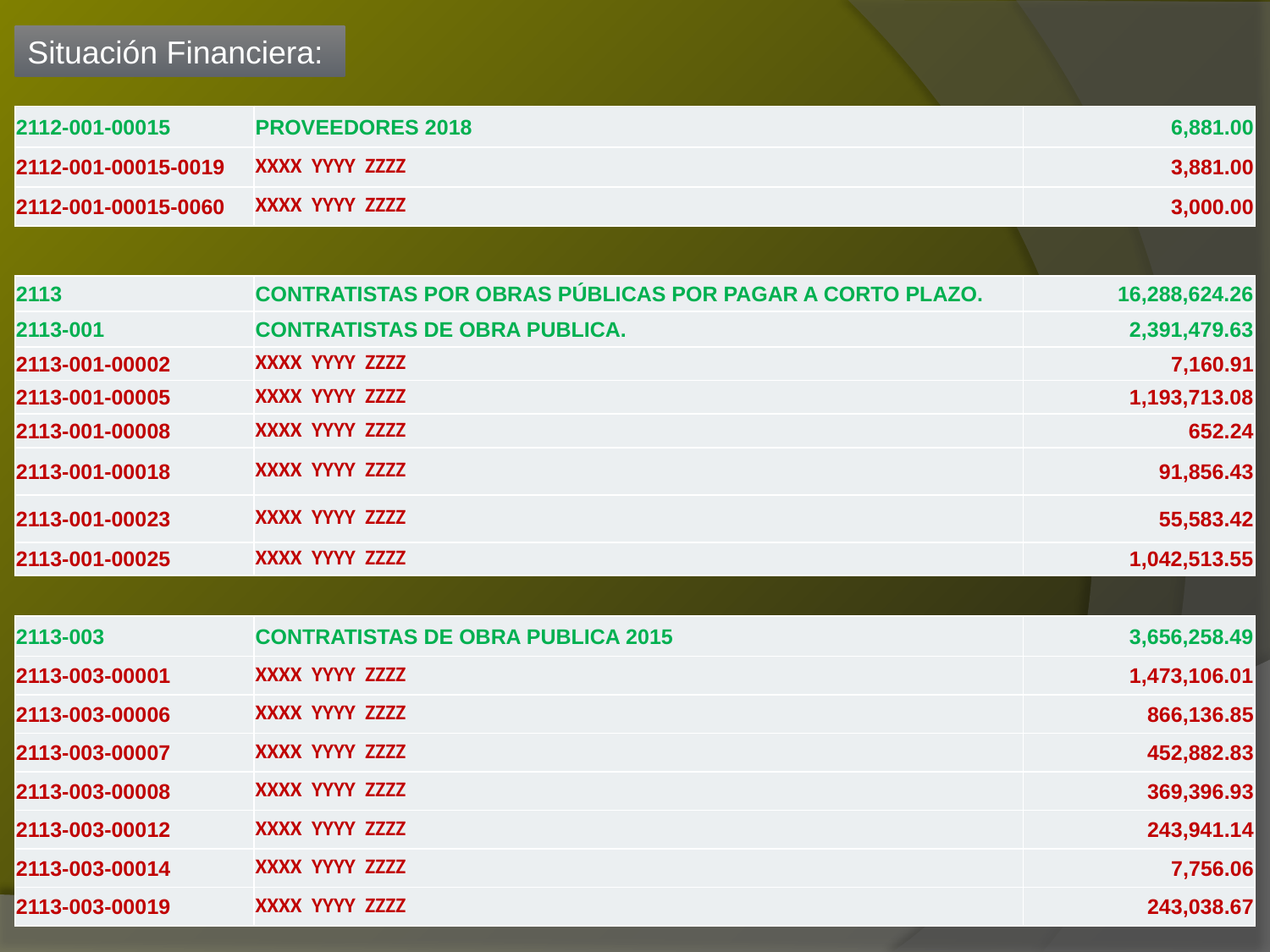

Situación Financiera:
| 2112-001-00015 | PROVEEDORES 2018 | 6,881.00 |
| --- | --- | --- |
| 2112-001-00015-0019 | XXXX YYYY ZZZZ | 3,881.00 |
| 2112-001-00015-0060 | XXXX YYYY ZZZZ | 3,000.00 |
| 2113 | CONTRATISTAS POR OBRAS PÚBLICAS POR PAGAR A CORTO PLAZO. | 16,288,624.26 |
| --- | --- | --- |
| 2113-001 | CONTRATISTAS DE OBRA PUBLICA. | 2,391,479.63 |
| 2113-001-00002 | XXXX YYYY ZZZZ | 7,160.91 |
| 2113-001-00005 | XXXX YYYY ZZZZ | 1,193,713.08 |
| 2113-001-00008 | XXXX YYYY ZZZZ | 652.24 |
| 2113-001-00018 | XXXX YYYY ZZZZ | 91,856.43 |
| 2113-001-00023 | XXXX YYYY ZZZZ | 55,583.42 |
| 2113-001-00025 | XXXX YYYY ZZZZ | 1,042,513.55 |
| 2113-003 | CONTRATISTAS DE OBRA PUBLICA 2015 | 3,656,258.49 |
| --- | --- | --- |
| 2113-003-00001 | XXXX YYYY ZZZZ | 1,473,106.01 |
| 2113-003-00006 | XXXX YYYY ZZZZ | 866,136.85 |
| 2113-003-00007 | XXXX YYYY ZZZZ | 452,882.83 |
| 2113-003-00008 | XXXX YYYY ZZZZ | 369,396.93 |
| 2113-003-00012 | XXXX YYYY ZZZZ | 243,941.14 |
| 2113-003-00014 | XXXX YYYY ZZZZ | 7,756.06 |
| 2113-003-00019 | XXXX YYYY ZZZZ | 243,038.67 |